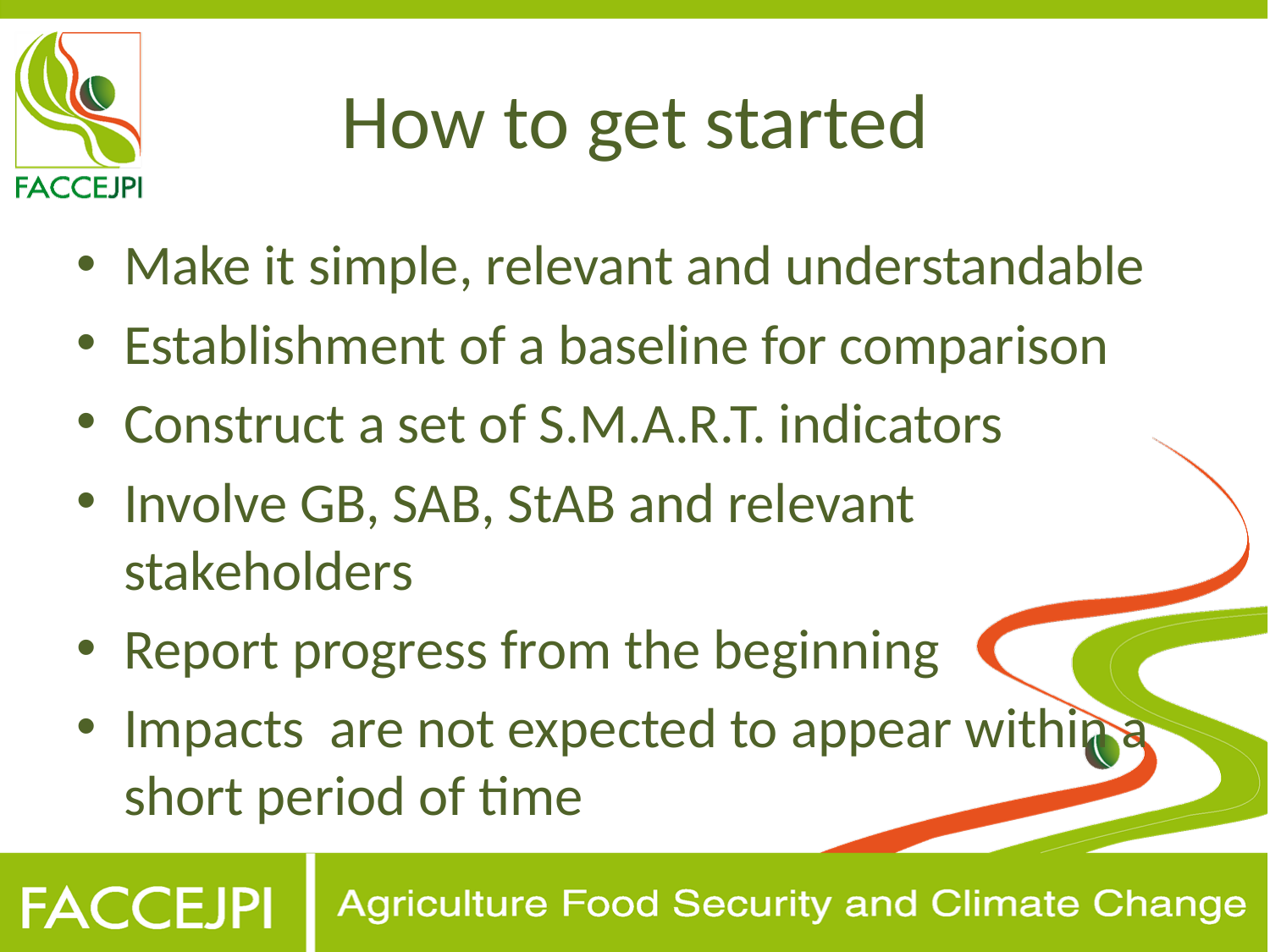

# How to get started
Make it simple, relevant and understandable
Establishment of a baseline for comparison
Construct a set of S.M.A.R.T. indicators
Involve GB, SAB, StAB and relevant stakeholders
Report progress from the beginning
Impacts  are not expected to appear within a short period of time